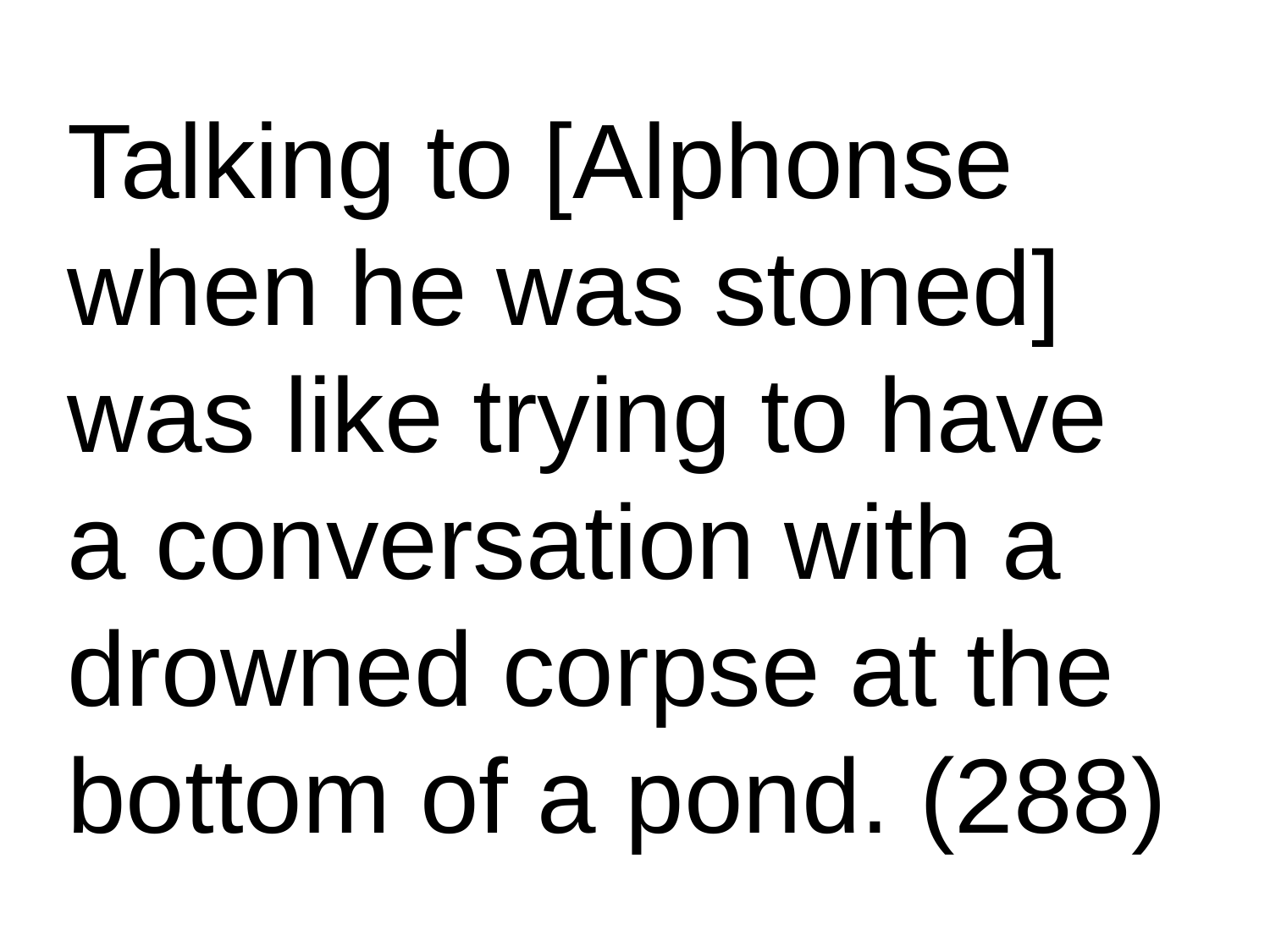

Talking to [Alphonse when he was stoned] was like trying to have a conversation with a drowned corpse at the bottom of a pond. (288)